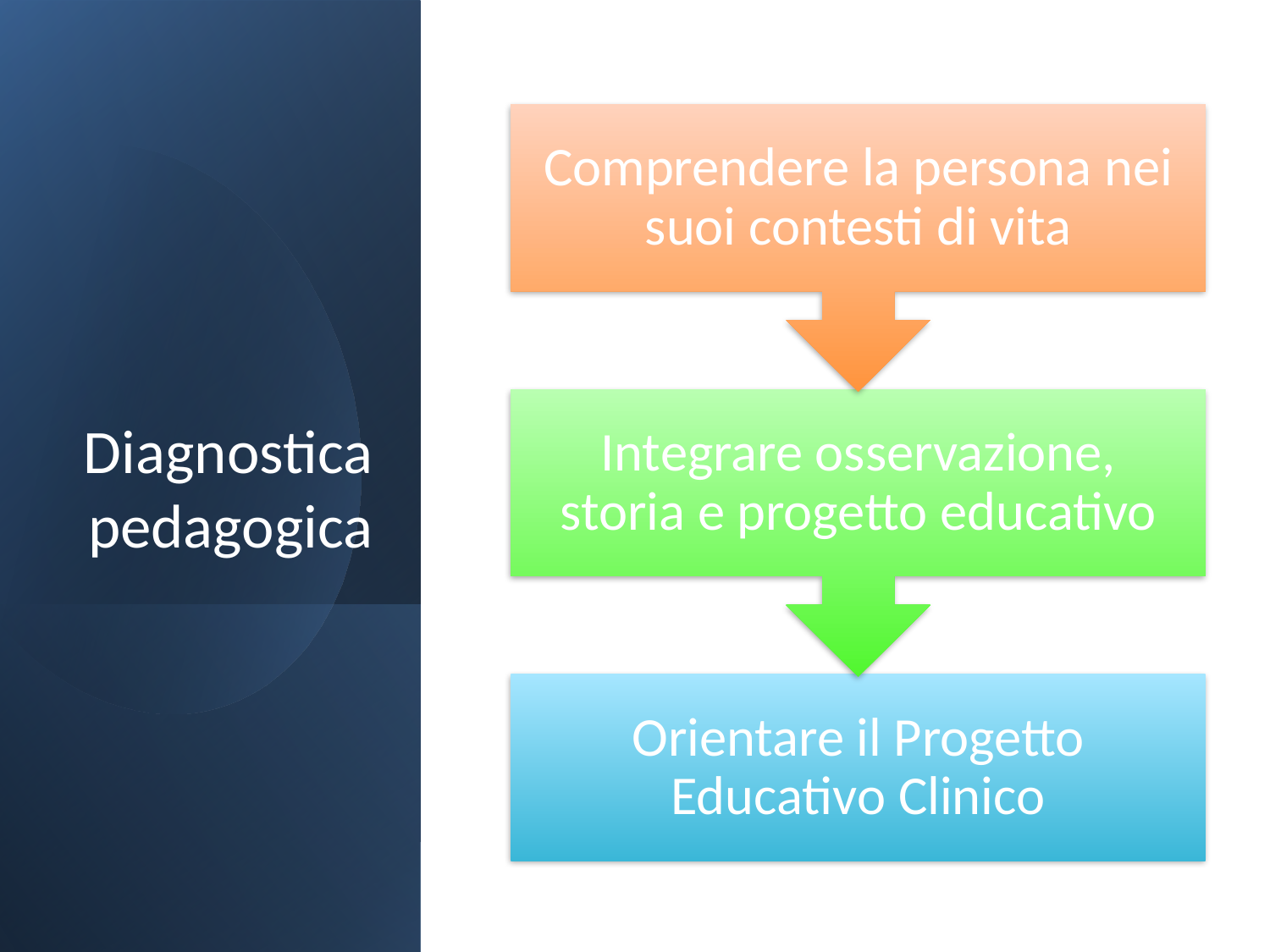

Orientare il Progetto Educativo Clinico
Integrare osservazione, storia e progetto educativo
Comprendere la persona nei suoi contesti di vita

# Diagnostica pedagogica